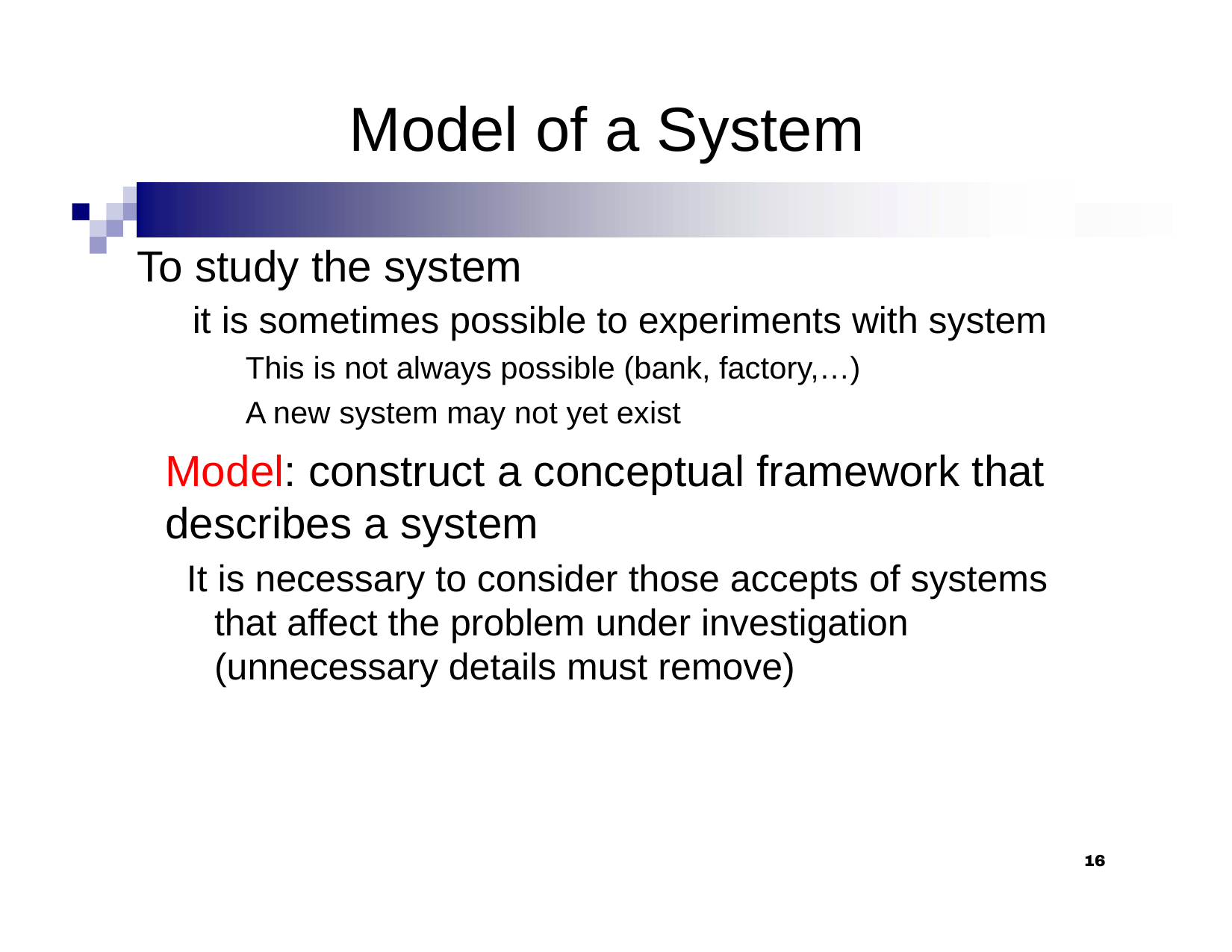

Model of a System

 To study the system
 it is sometimes possible to experiments with system
 This is not always possible (bank, factory,…)
 A new system may not yet exist
	Model: construct a conceptual framework that describes a system
 It is necessary to consider those accepts of systems that affect the problem under investigation (unnecessary details must remove)
16